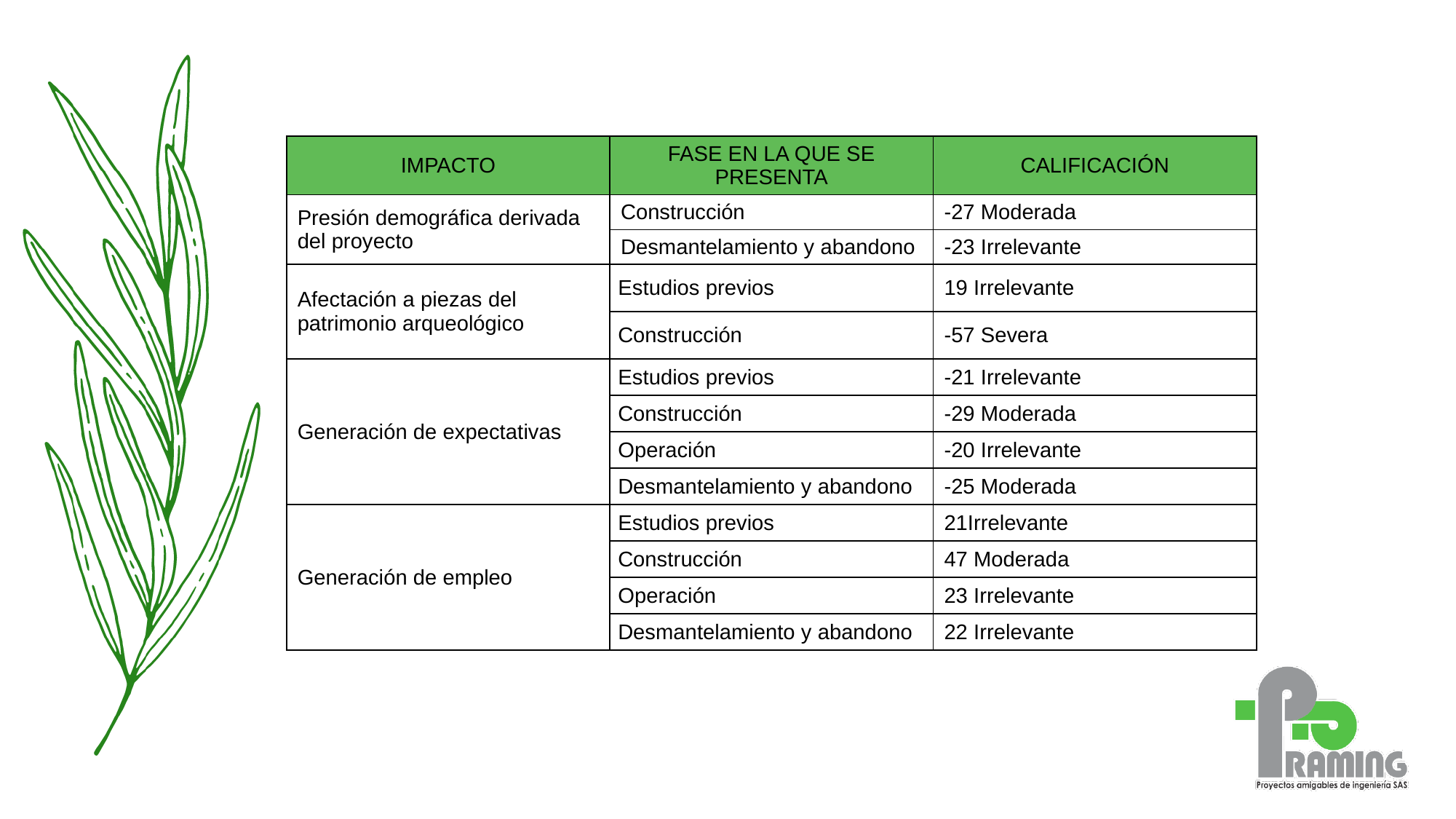

| IMPACTO | FASE EN LA QUE SE PRESENTA | CALIFICACIÓN |
| --- | --- | --- |
| Presión demográfica derivada del proyecto | Construcción | -27 Moderada |
|  | Desmantelamiento y abandono | -23 Irrelevante |
| Afectación a piezas del patrimonio arqueológico | Estudios previos | 19 Irrelevante |
|  | Construcción | -57 Severa |
| Generación de expectativas | Estudios previos | -21 Irrelevante |
|  | Construcción | -29 Moderada |
|  | Operación | -20 Irrelevante |
|  | Desmantelamiento y abandono | -25 Moderada |
| Generación de empleo | Estudios previos | 21Irrelevante |
|  | Construcción | 47 Moderada |
|  | Operación | 23 Irrelevante |
|  | Desmantelamiento y abandono | 22 Irrelevante |